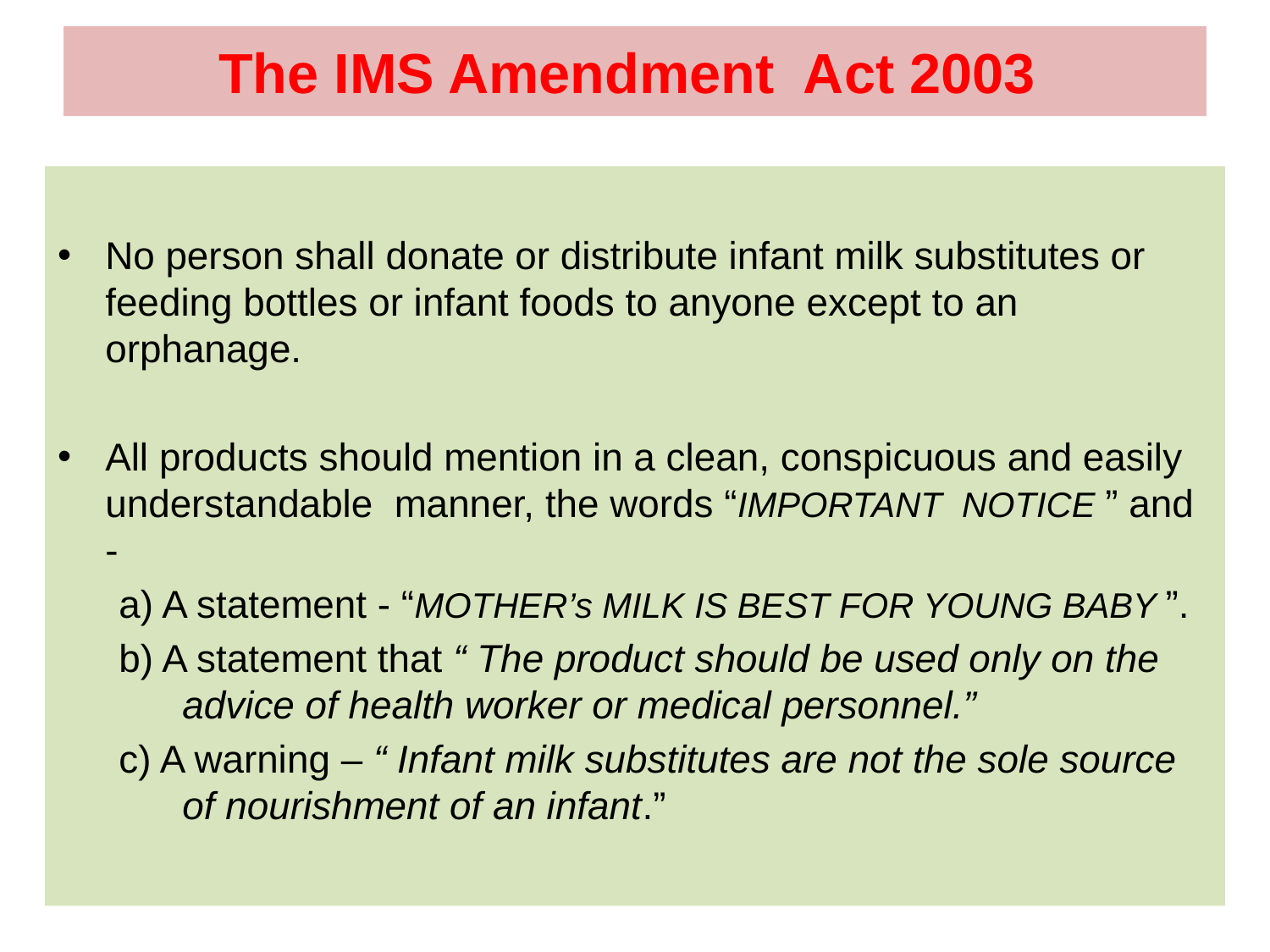

# The IMS Amendment  Act 2003

No person shall donate or distribute infant milk substitutes or feeding bottles or infant foods to anyone except to an orphanage.

All products should mention in a clean, conspicuous and easily understandable  manner, the words “IMPORTANT  NOTICE ” and -
a) A statement - “MOTHER’s MILK IS BEST FOR YOUNG BABY ”.
b) A statement that “ The product should be used only on the advice of health worker or medical personnel.”
c) A warning – “ Infant milk substitutes are not the sole source of nourishment of an infant.”